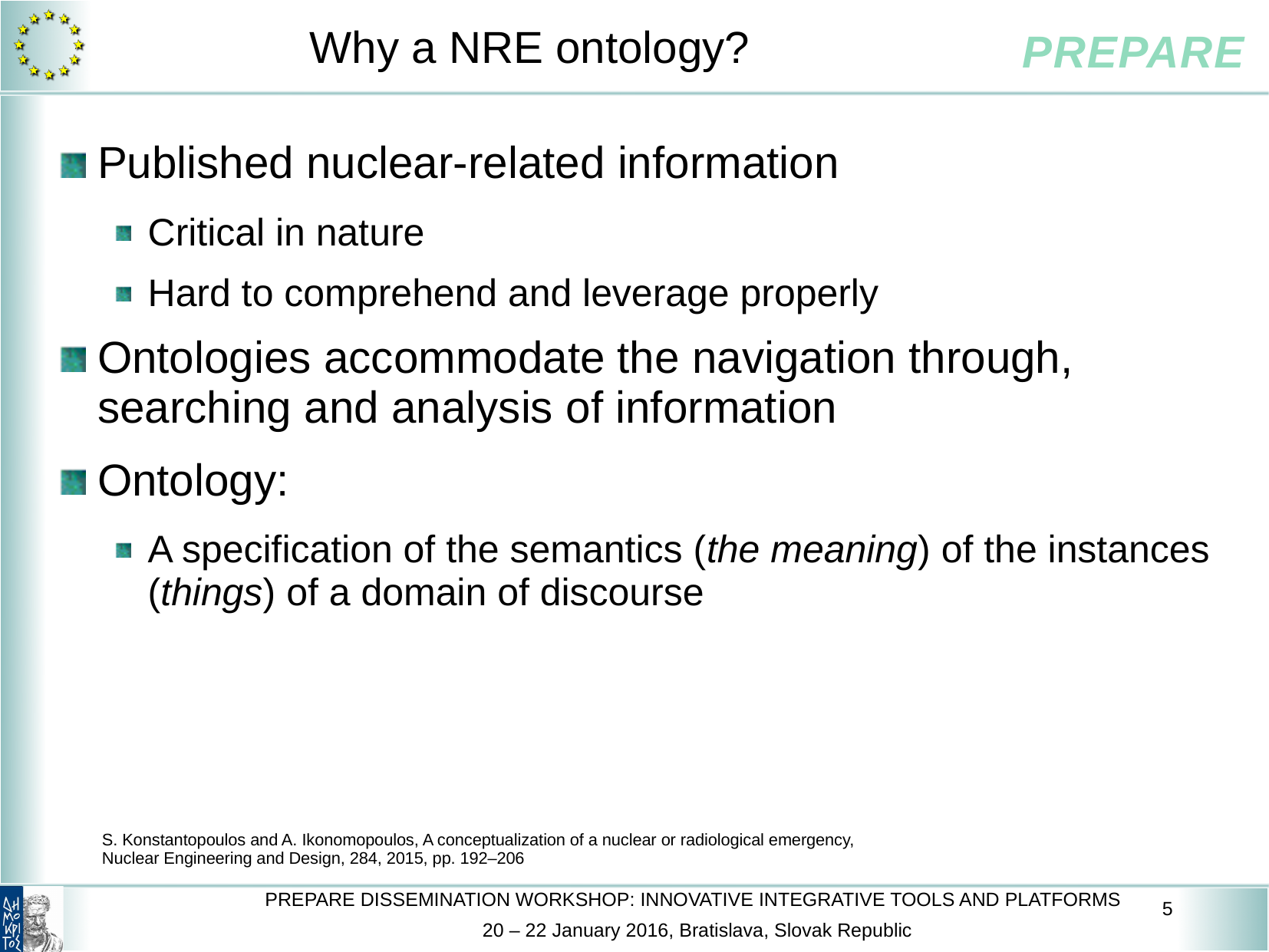

# Why a NRE ontology?
Published nuclear-related information
Critical in nature
Hard to comprehend and leverage properly
Ontologies accommodate the navigation through, searching and analysis of information
Ontology:
A specification of the semantics (the meaning) of the instances (things) of a domain of discourse

S. Konstantopoulos and A. Ikonomopoulos, A conceptualization of a nuclear or radiological emergency,
Nuclear Engineering and Design, 284, 2015, pp. 192–206